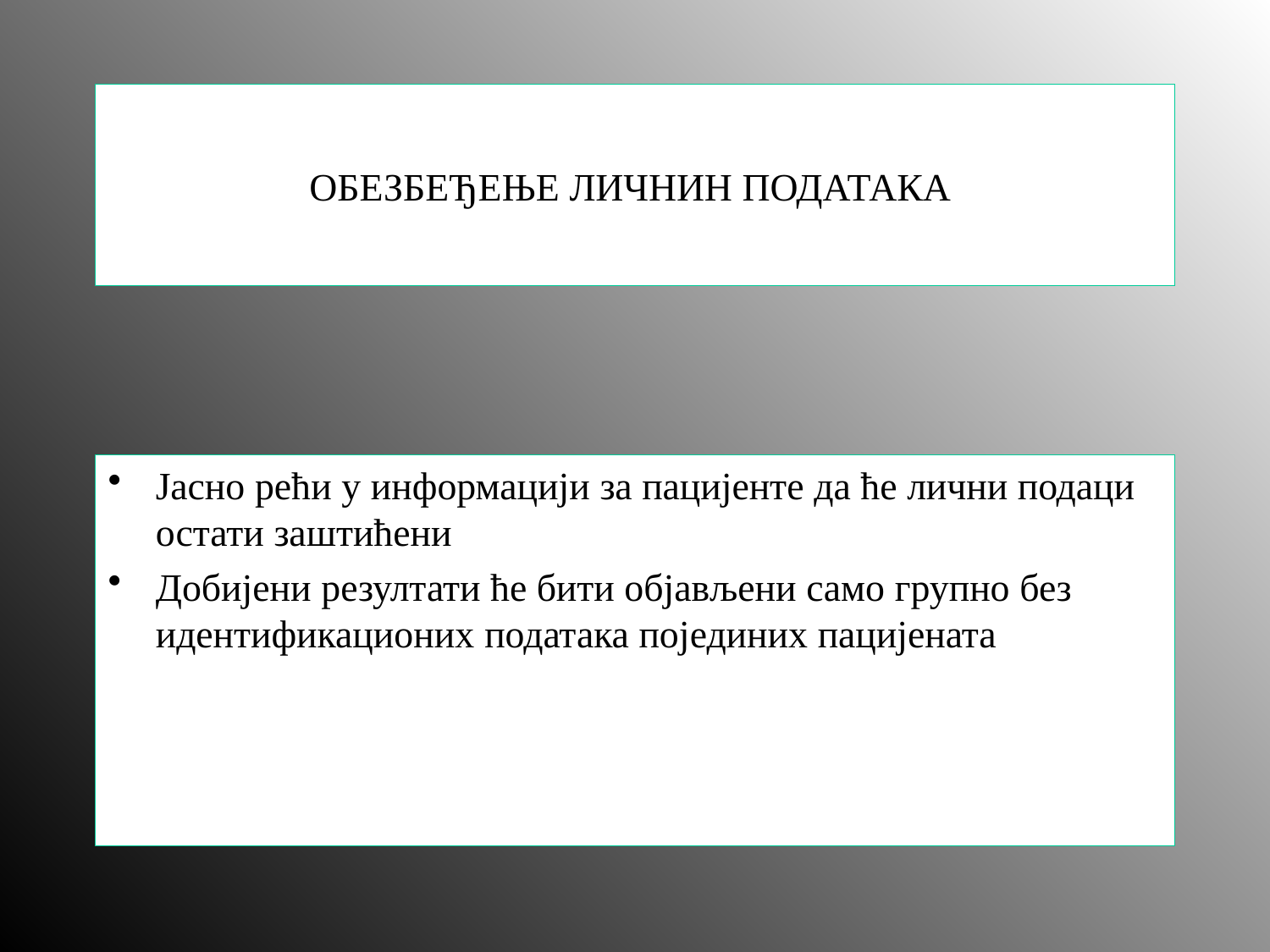

# ОБЕЗБЕЂЕЊЕ ЛИЧНИН ПОДАТАКА
Јасно рећи у информацији за пацијенте да ће лични подаци остати заштићени
Добијени резултати ће бити објављени само групно без идентификационих података појединих пацијената